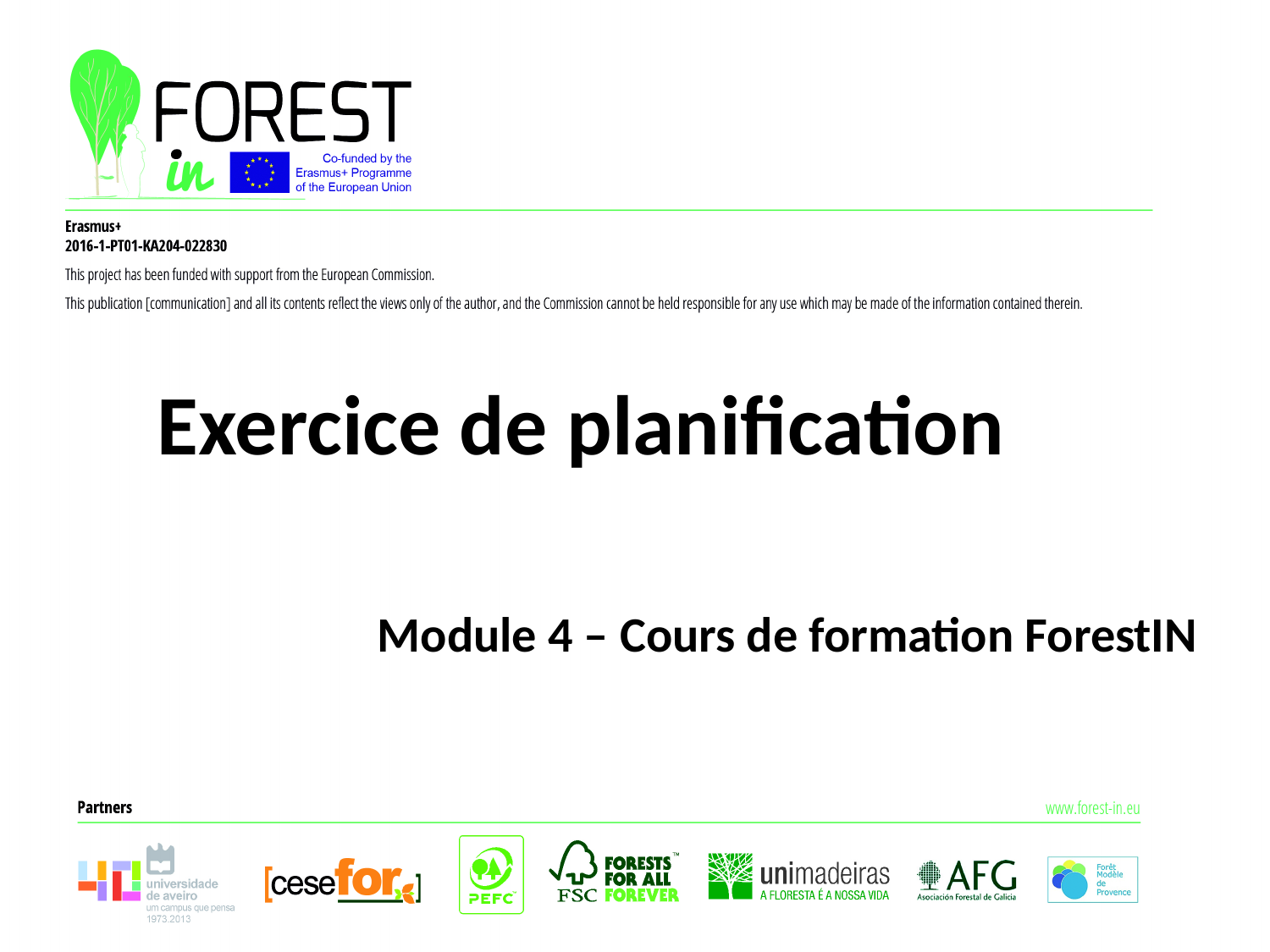

Exercice de planification
Module 4 – Cours de formation ForestIN